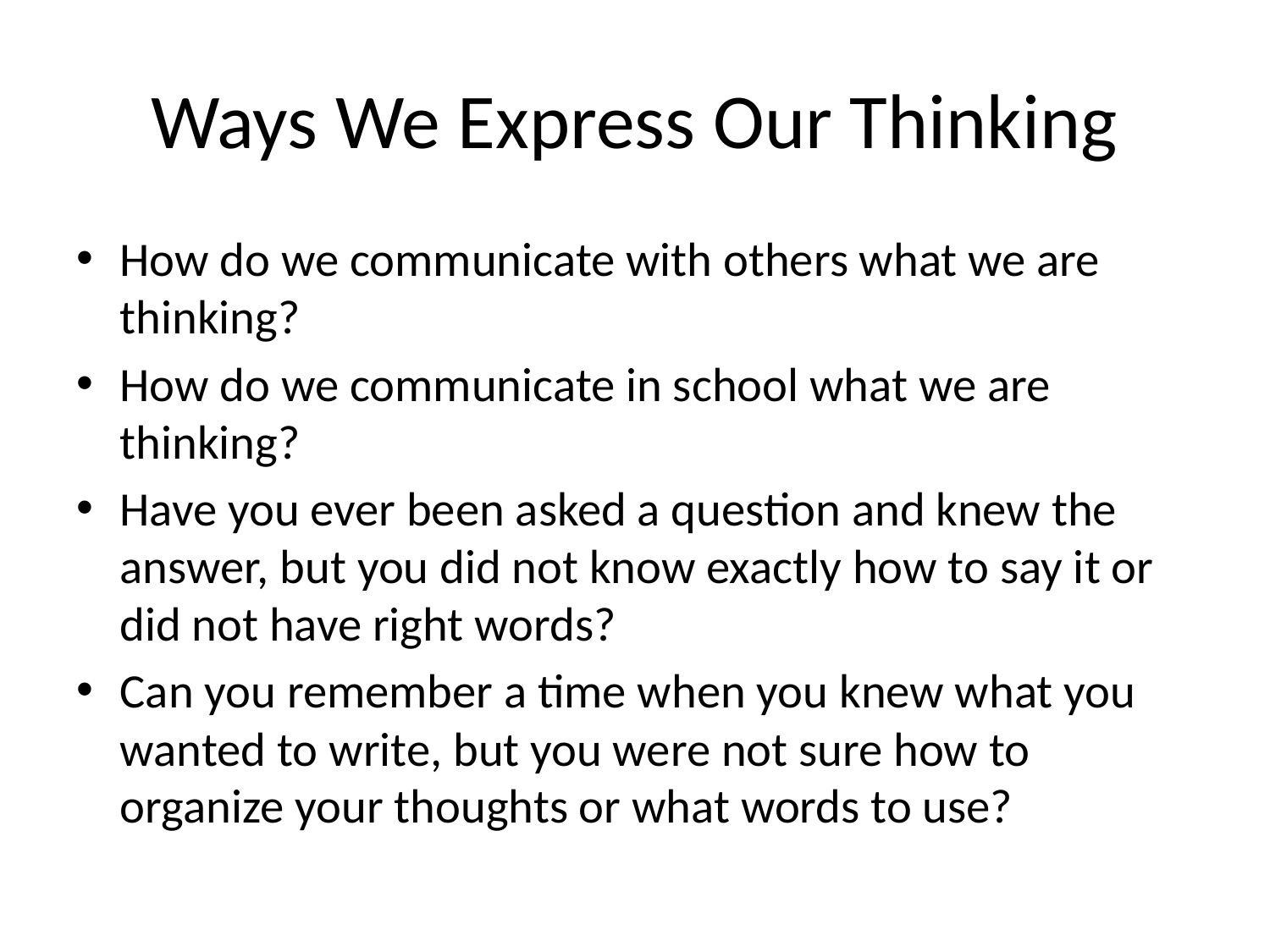

# Ways We Express Our Thinking
How do we communicate with others what we are thinking?
How do we communicate in school what we are thinking?
Have you ever been asked a question and knew the answer, but you did not know exactly how to say it or did not have right words?
Can you remember a time when you knew what you wanted to write, but you were not sure how to organize your thoughts or what words to use?